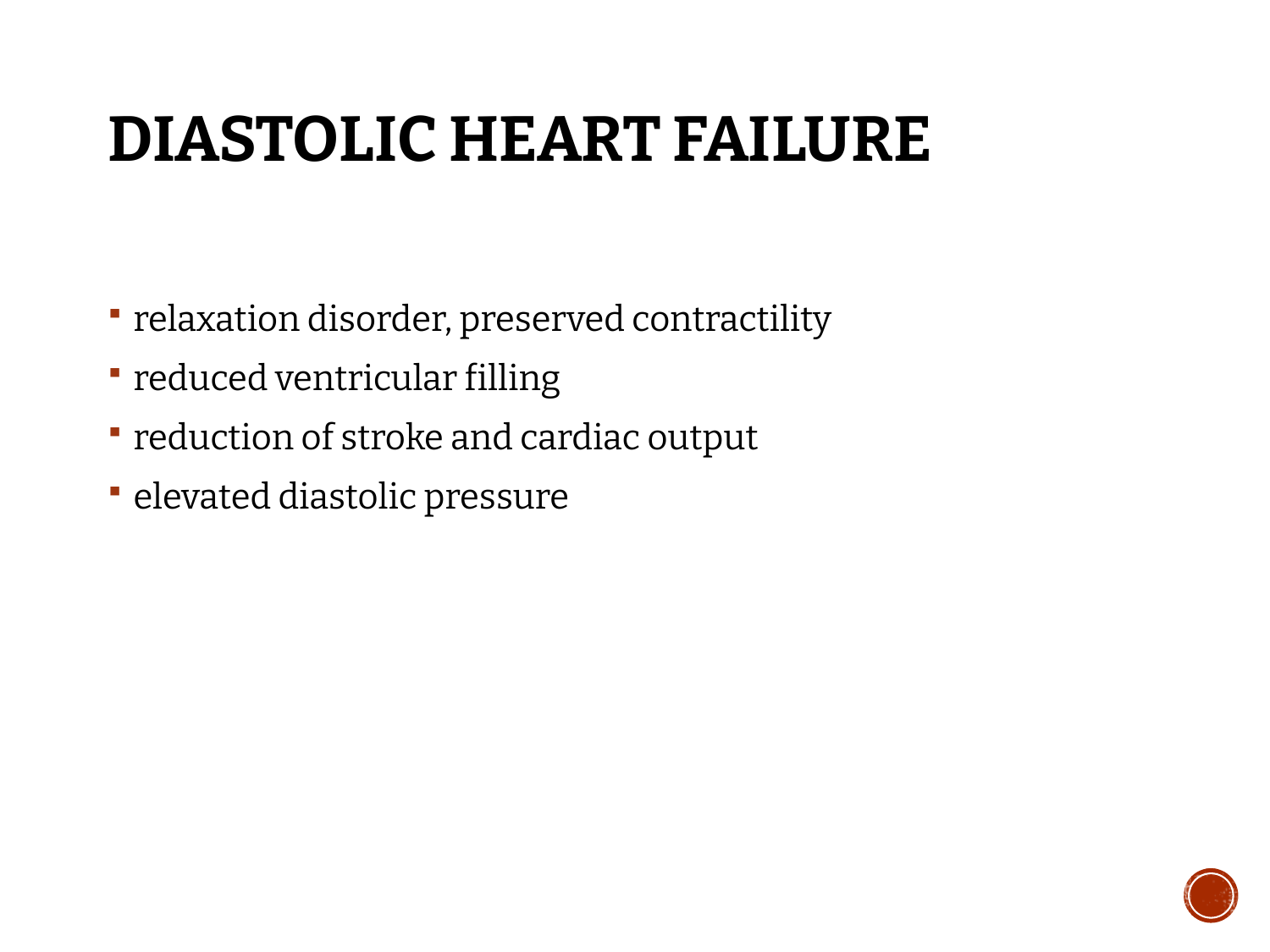

# DIASTOLIC HEART FAILURE
relaxation disorder, preserved contractility
reduced ventricular filling
reduction of stroke and cardiac output
elevated diastolic pressure